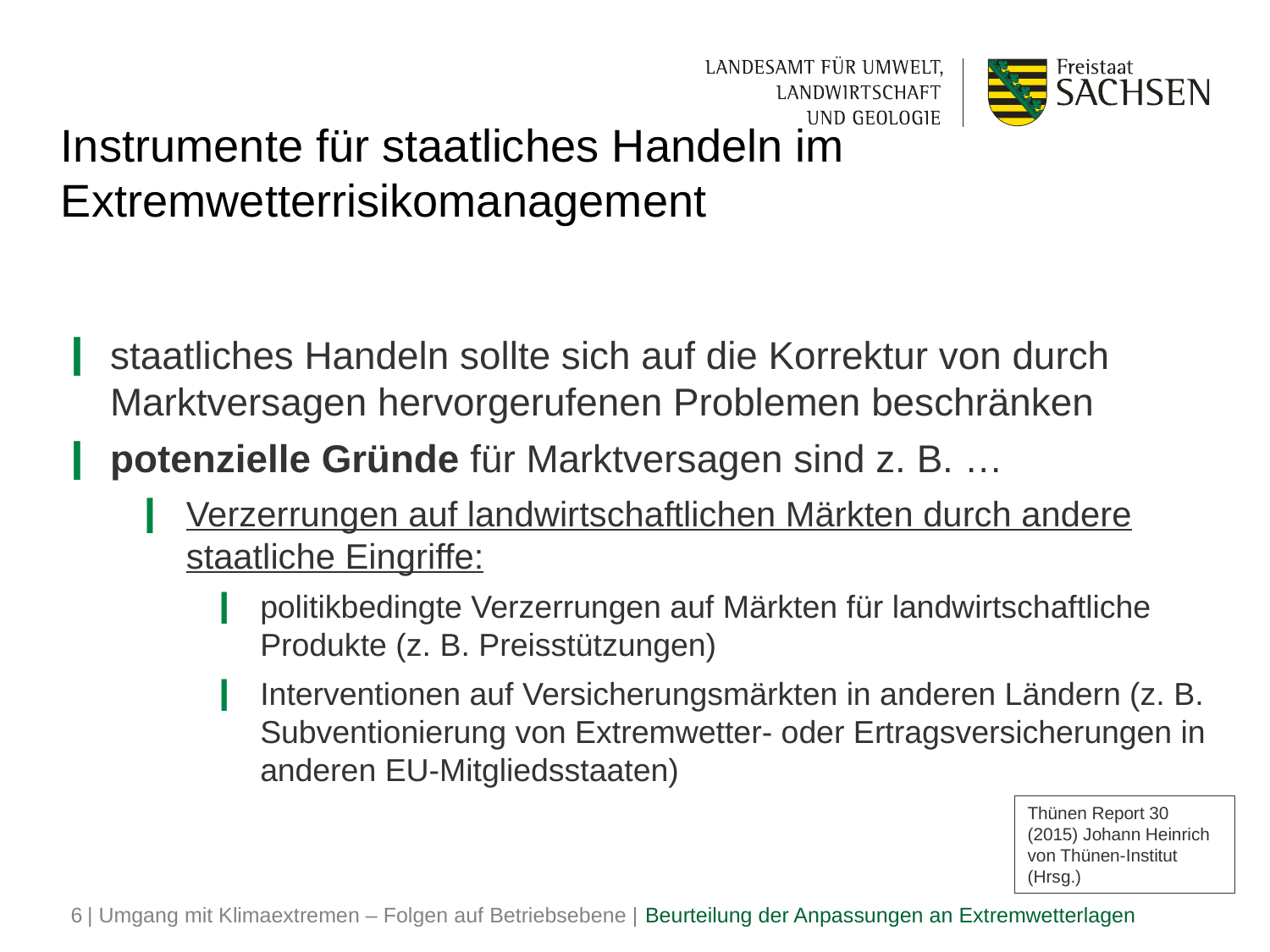

# Instrumente für staatliches Handeln im Extremwetterrisikomanagement
staatliches Handeln sollte sich auf die Korrektur von durch Marktversagen hervorgerufenen Problemen beschränken
potenzielle Gründe für Marktversagen sind z. B. …
Verzerrungen auf landwirtschaftlichen Märkten durch andere staatliche Eingriffe:
politikbedingte Verzerrungen auf Märkten für landwirtschaftliche Produkte (z. B. Preisstützungen)
Interventionen auf Versicherungsmärkten in anderen Ländern (z. B. Subventionierung von Extremwetter- oder Ertragsversicherungen in anderen EU-Mitgliedsstaaten)

Thünen Report 30 (2015) Johann Heinrich von Thünen-Institut (Hrsg.)